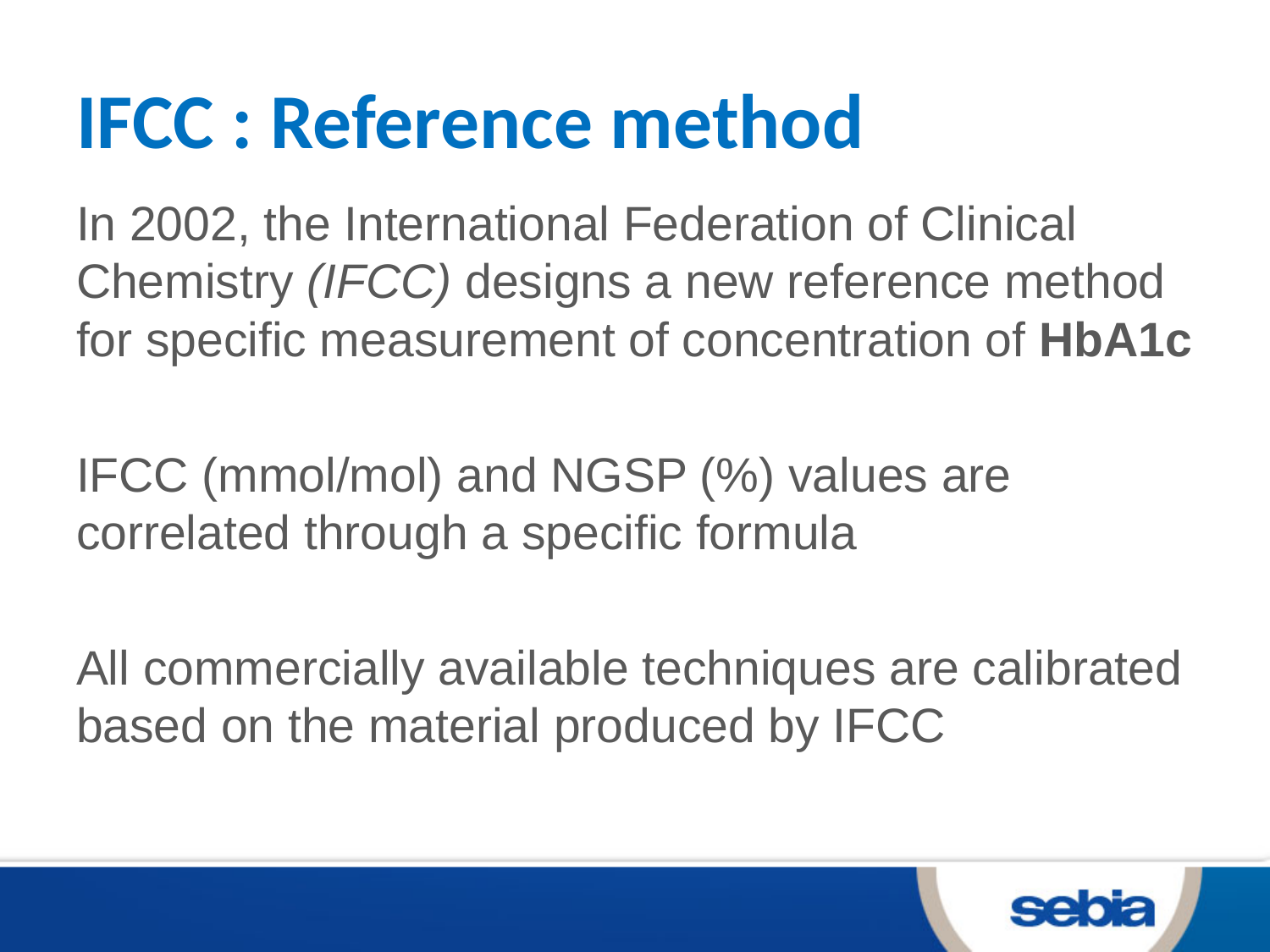

# IFCC : Reference method
In 2002, the International Federation of Clinical Chemistry (IFCC) designs a new reference method for specific measurement of concentration of HbA1c

IFCC (mmol/mol) and NGSP (%) values are correlated through a specific formula

All commercially available techniques are calibrated based on the material produced by IFCC